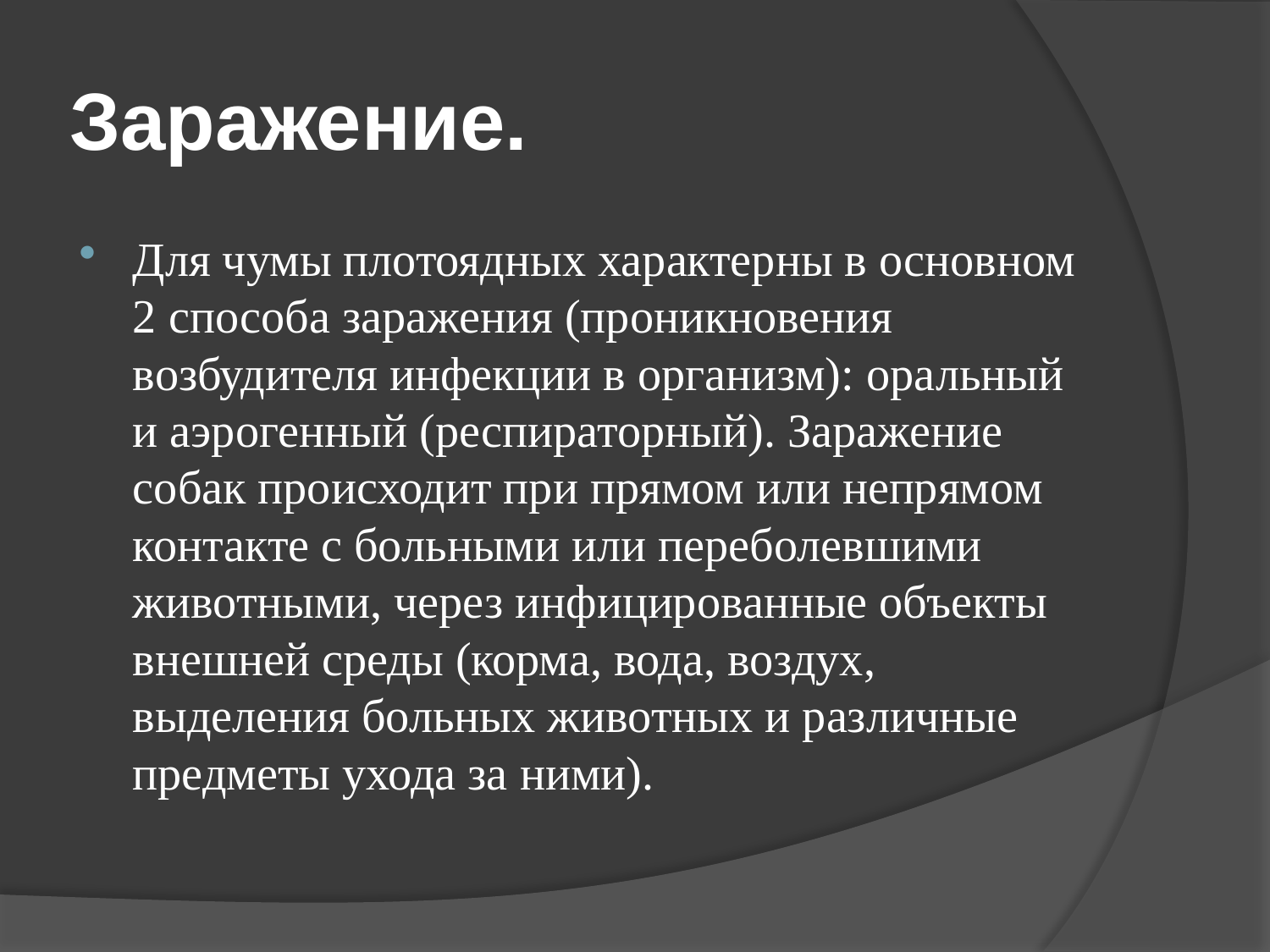

# Заражение.
Для чумы плотоядных характерны в основном 2 способа заражения (проникновения возбудителя инфекции в организм): оральный и аэрогенный (респираторный). Заражение собак происходит при прямом или непрямом контакте с больными или переболевшими животными, через инфицированные объекты внешней среды (корма, вода, воздух, выделения больных животных и различные предметы ухода за ними).